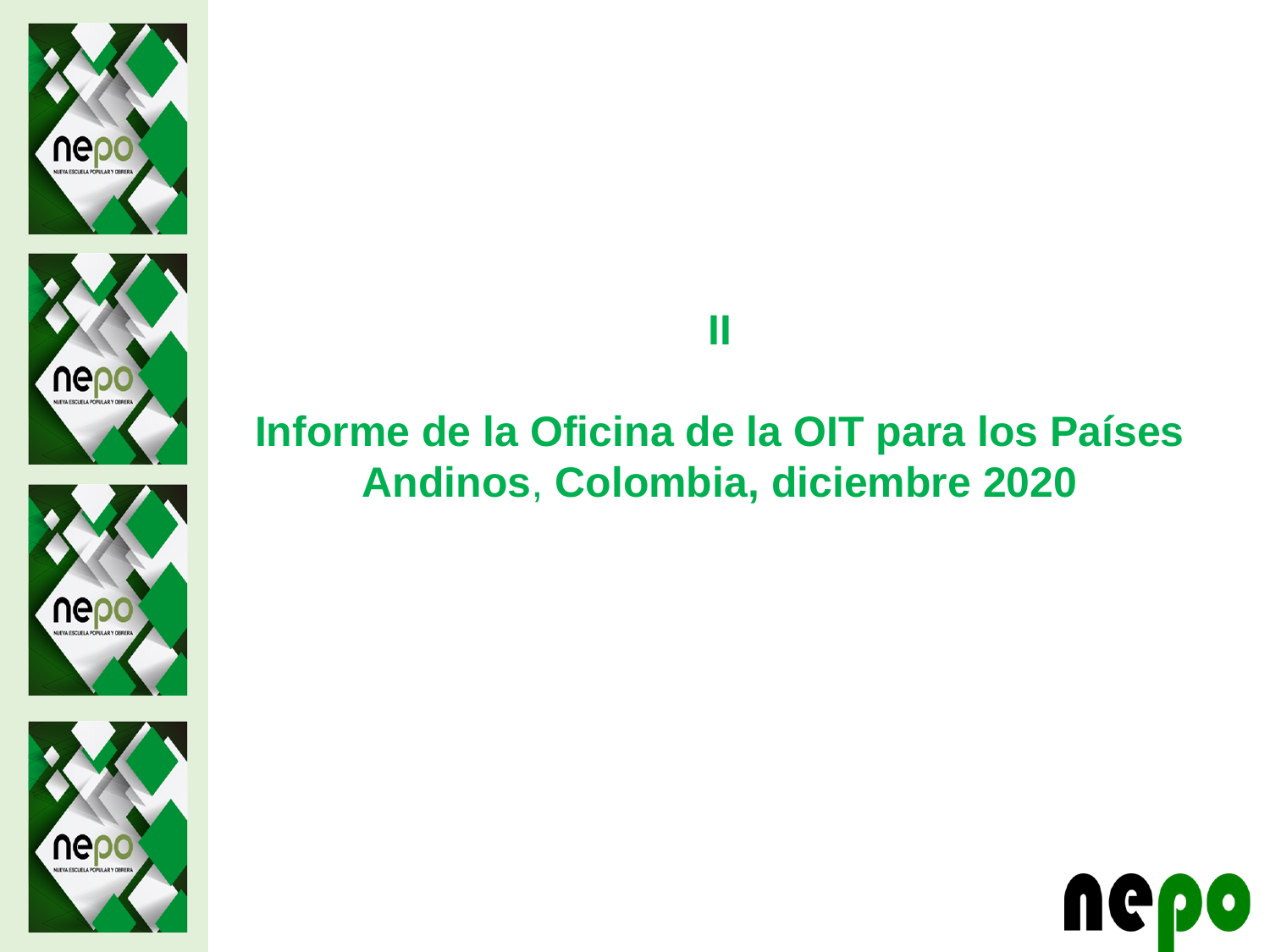

II

Informe de la Oficina de la OIT para los Países Andinos, Colombia, diciembre 2020